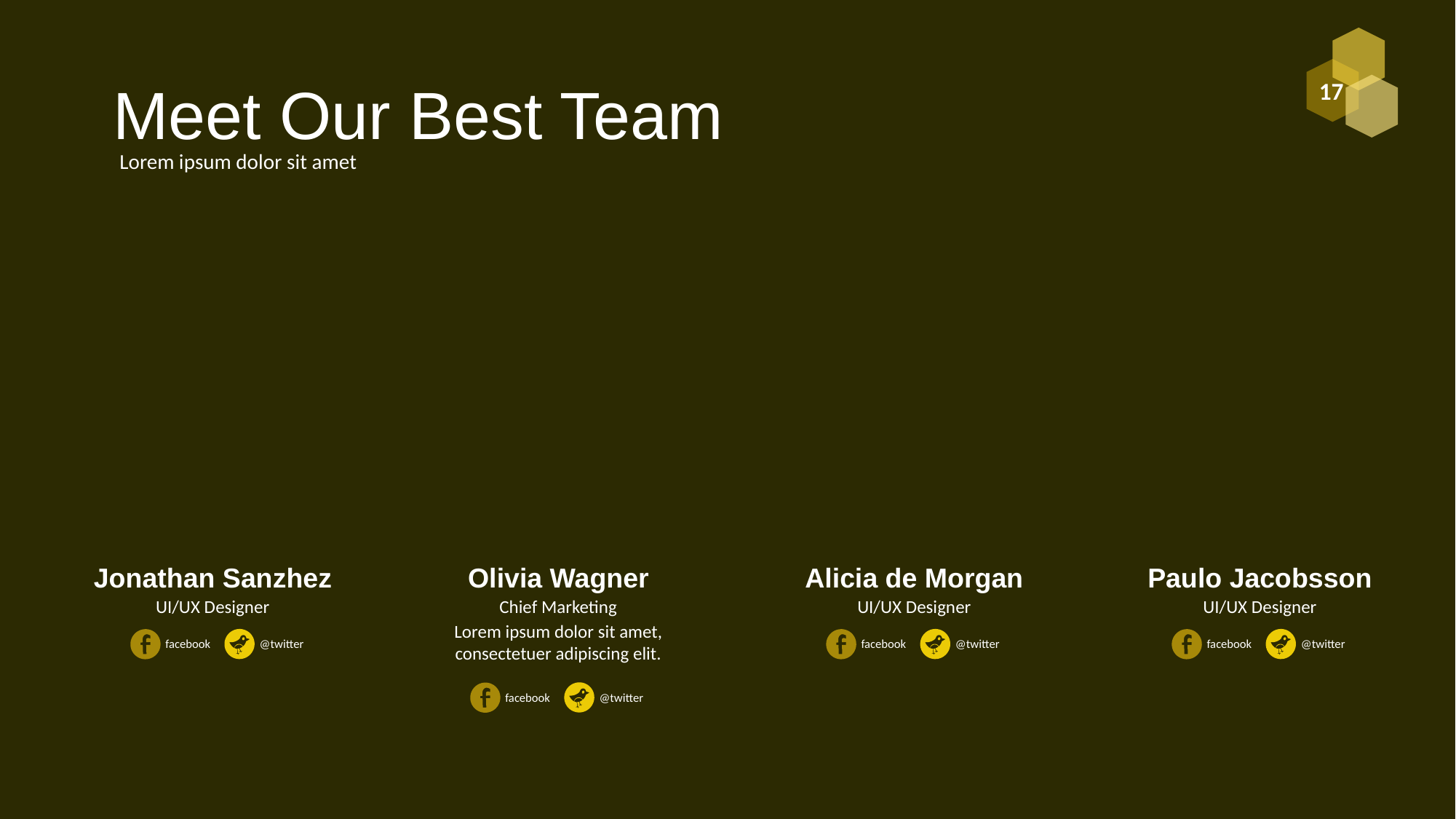

# Meet Our Best Team
Lorem ipsum dolor sit amet

Jonathan Sanzhez
Olivia Wagner
Alicia de Morgan
Paulo Jacobsson
UI/UX Designer
Chief Marketing
UI/UX Designer
UI/UX Designer
Lorem ipsum dolor sit amet, consectetuer adipiscing elit.

facebook
@twitter
facebook
@twitter
facebook
@twitter

facebook
@twitter